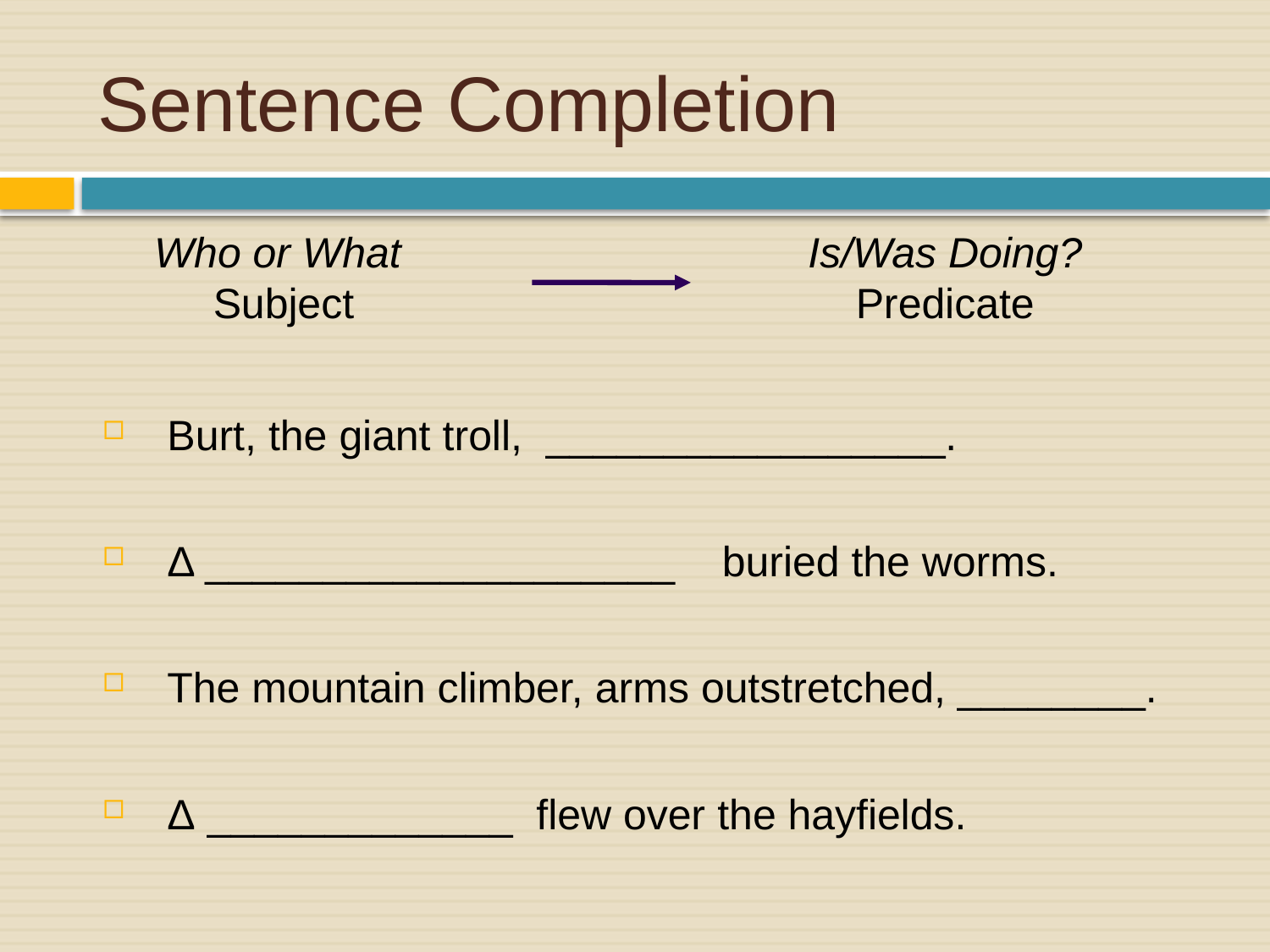

# Sentence Completion
Who or What
Subject
Is/Was Doing?
Predicate

Burt, the giant troll,  _________________.

Δ ____________________    buried the worms.

The mountain climber, arms outstretched, ________.

Δ _____________  flew over the hayfields.